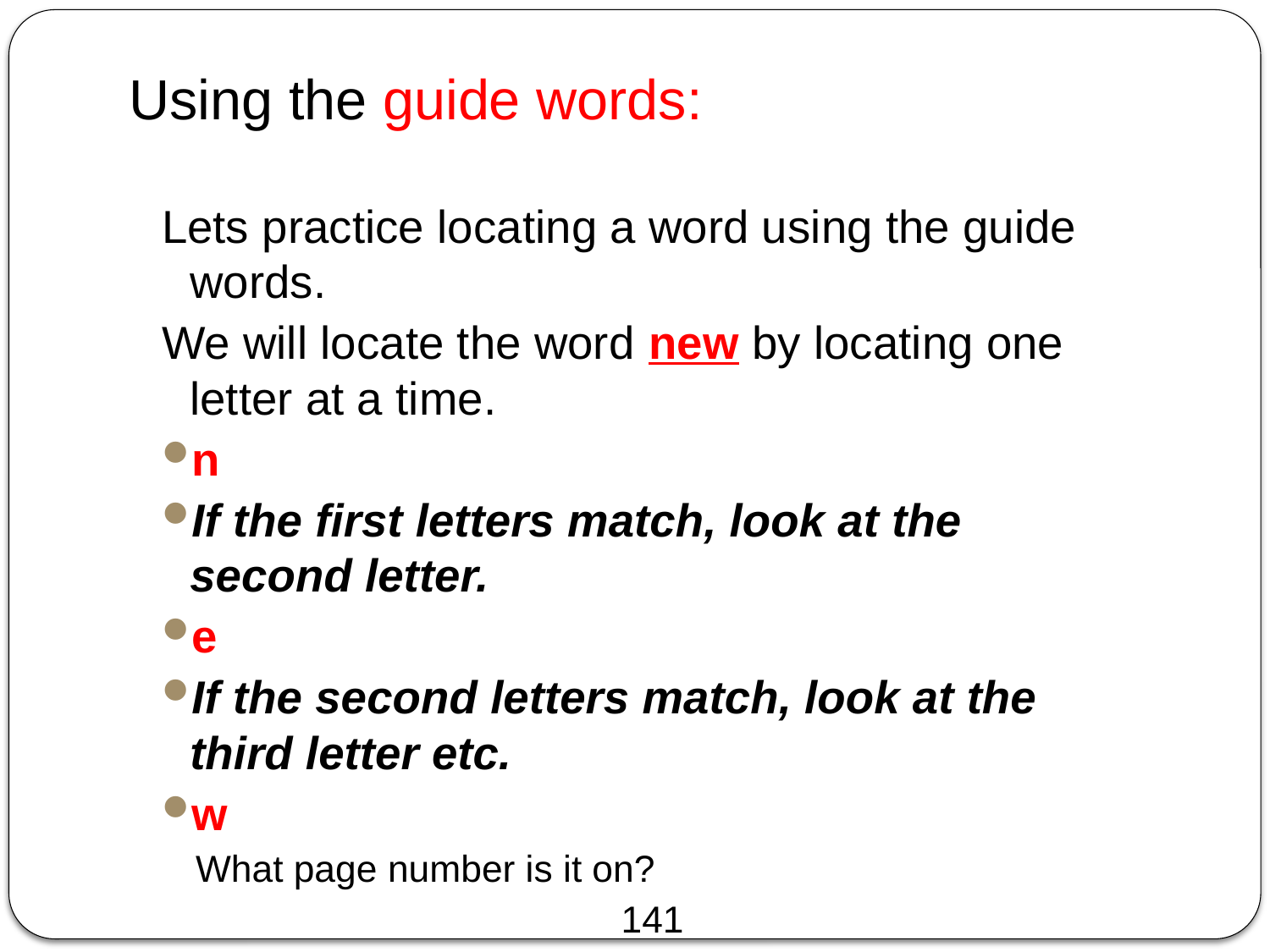

# Using the guide words:
Lets practice locating a word using the guide words.
We will locate the word new by locating one letter at a time.
n
If the first letters match, look at the second letter.
e
If the second letters match, look at the third letter etc.
w
What page number is it on?
141